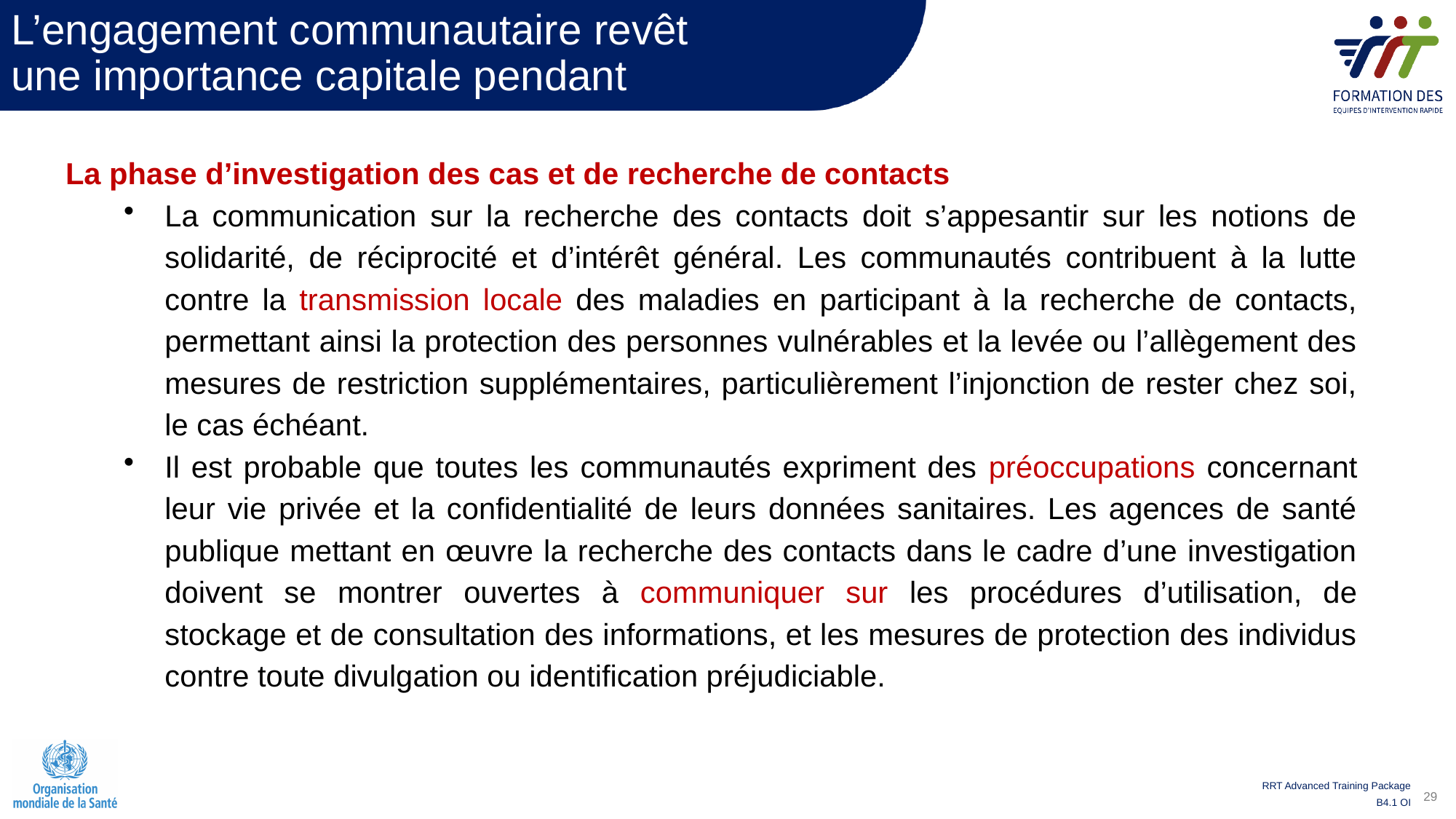

L’engagement communautaire revêt une importance capitale pendant
La phase d’investigation des cas et de recherche de contacts
La communication sur la recherche des contacts doit s’appesantir sur les notions de solidarité, de réciprocité et d’intérêt général. Les communautés contribuent à la lutte contre la transmission locale des maladies en participant à la recherche de contacts, permettant ainsi la protection des personnes vulnérables et la levée ou l’allègement des mesures de restriction supplémentaires, particulièrement l’injonction de rester chez soi, le cas échéant.
Il est probable que toutes les communautés expriment des préoccupations concernant leur vie privée et la confidentialité de leurs données sanitaires. Les agences de santé publique mettant en œuvre la recherche des contacts dans le cadre d’une investigation doivent se montrer ouvertes à communiquer sur les procédures d’utilisation, de stockage et de consultation des informations, et les mesures de protection des individus contre toute divulgation ou identification préjudiciable.